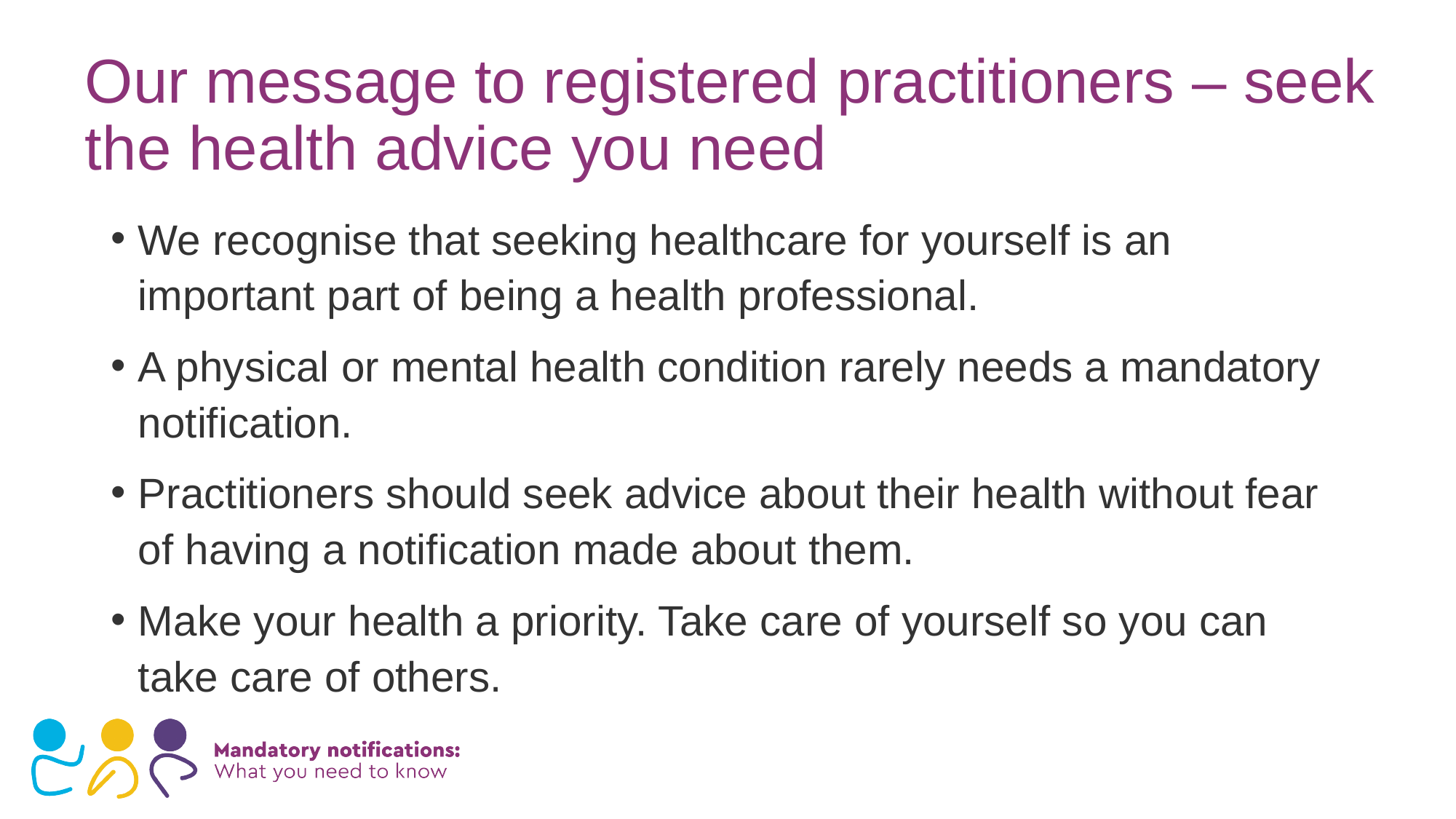

# Our message to registered practitioners – seek the health advice you need
We recognise that seeking healthcare for yourself is an important part of being a health professional.
A physical or mental health condition rarely needs a mandatory notification.
Practitioners should seek advice about their health without fear of having a notification made about them.
Make your health a priority. Take care of yourself so you can take care of others.